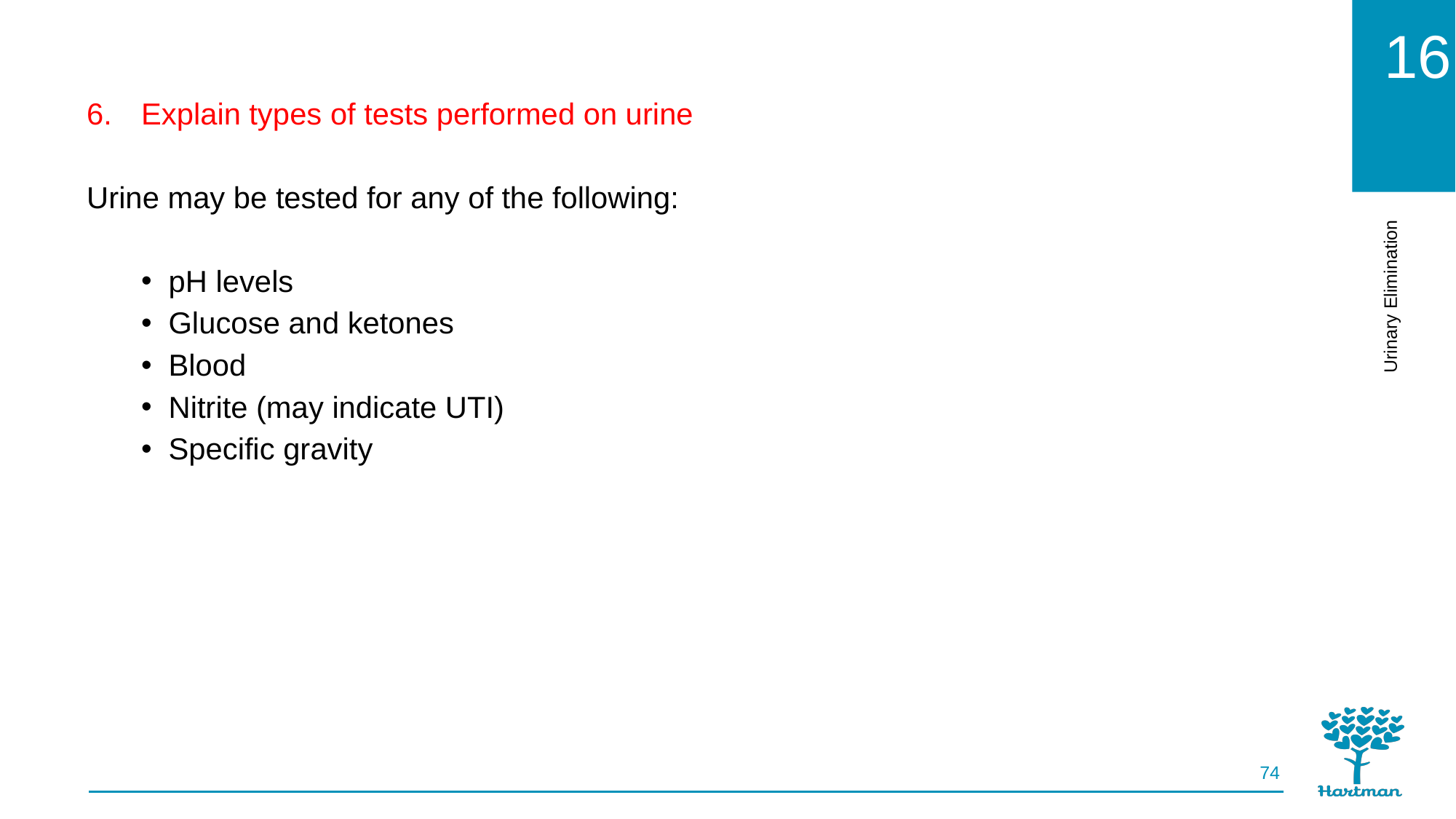

Explain types of tests performed on urine

Urine may be tested for any of the following:

pH levels
Glucose and ketones
Blood
Nitrite (may indicate UTI)
Specific gravity

74